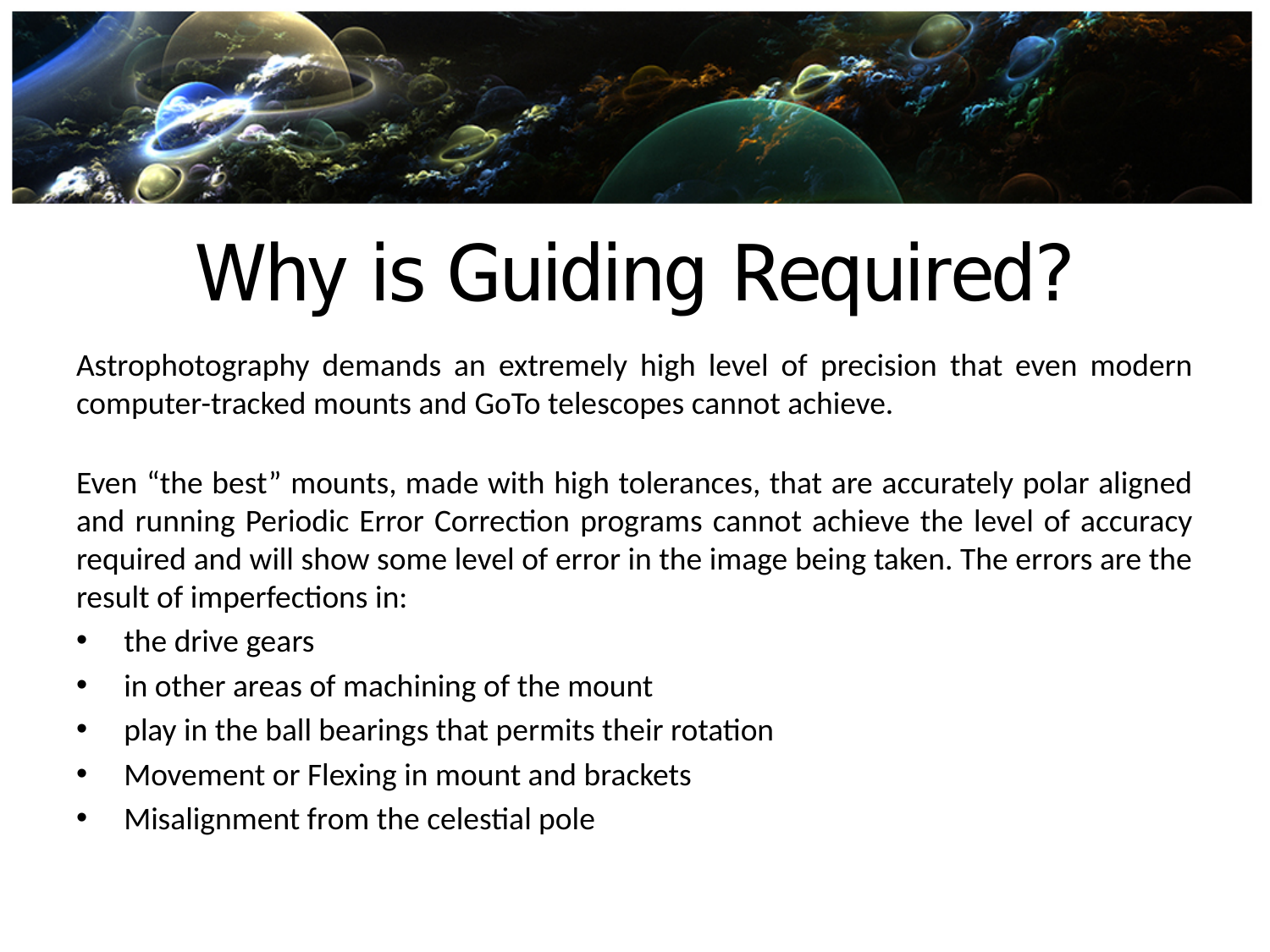

# Why is Guiding Required?
Astrophotography demands an extremely high level of precision that even modern computer-tracked mounts and GoTo telescopes cannot achieve.

Even “the best” mounts, made with high tolerances, that are accurately polar aligned and running Periodic Error Correction programs cannot achieve the level of accuracy required and will show some level of error in the image being taken. The errors are the result of imperfections in:
the drive gears
in other areas of machining of the mount
play in the ball bearings that permits their rotation
Movement or Flexing in mount and brackets
Misalignment from the celestial pole